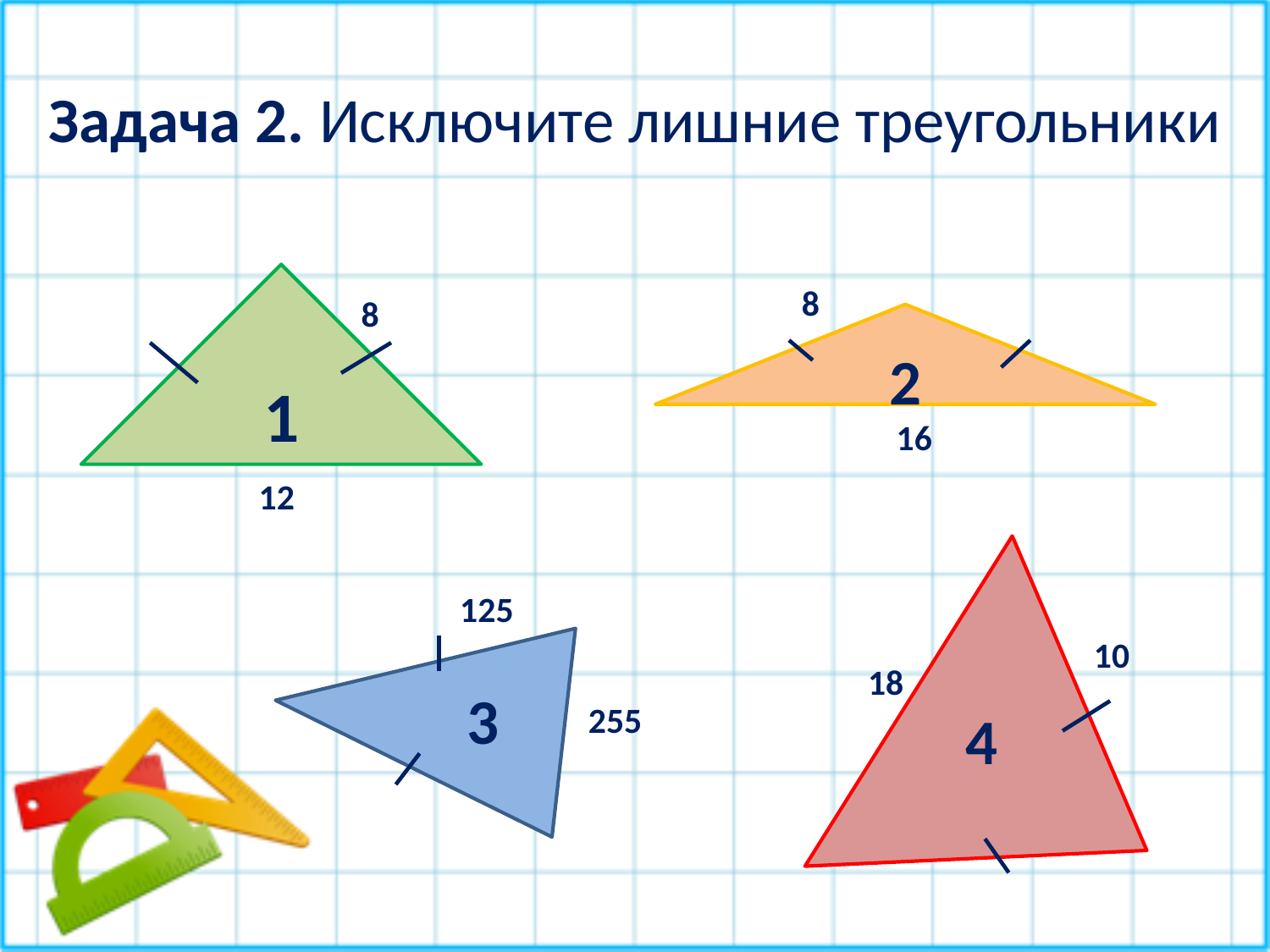

# Задача 2. Исключите лишние треугольники
1
8
12
8
2
16

125
3
255
10

18
4